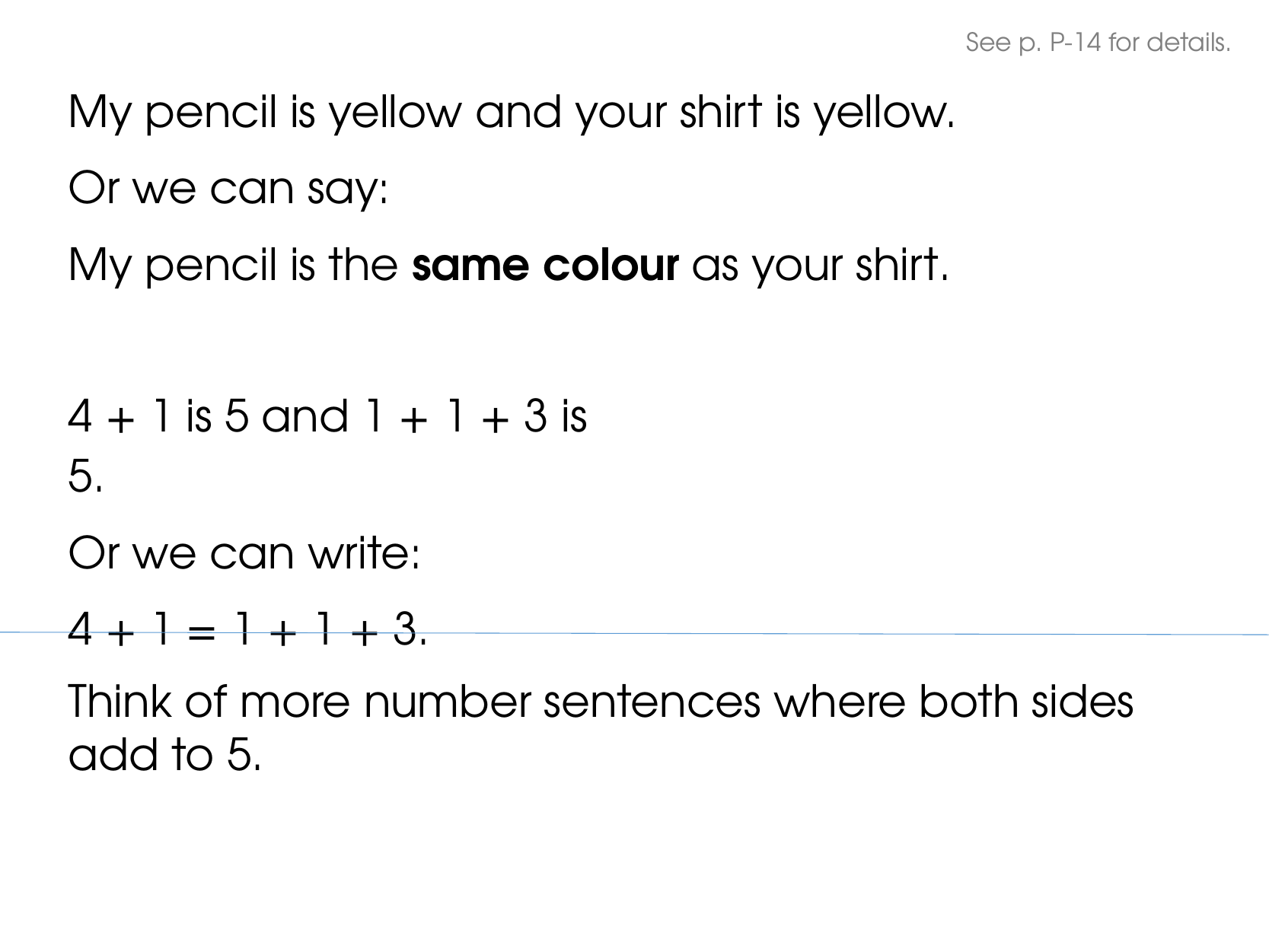

See p. P-14 for details.
My pencil is yellow and your shirt is yellow.
Or we can say:
My pencil is the same colour as your shirt.
4 + 1 is 5 and 1 + 1 + 3 is 5.
Or we can write:
4 + 1 = 1 + 1 + 3.
Think of more number sentences where both sides add to 5.